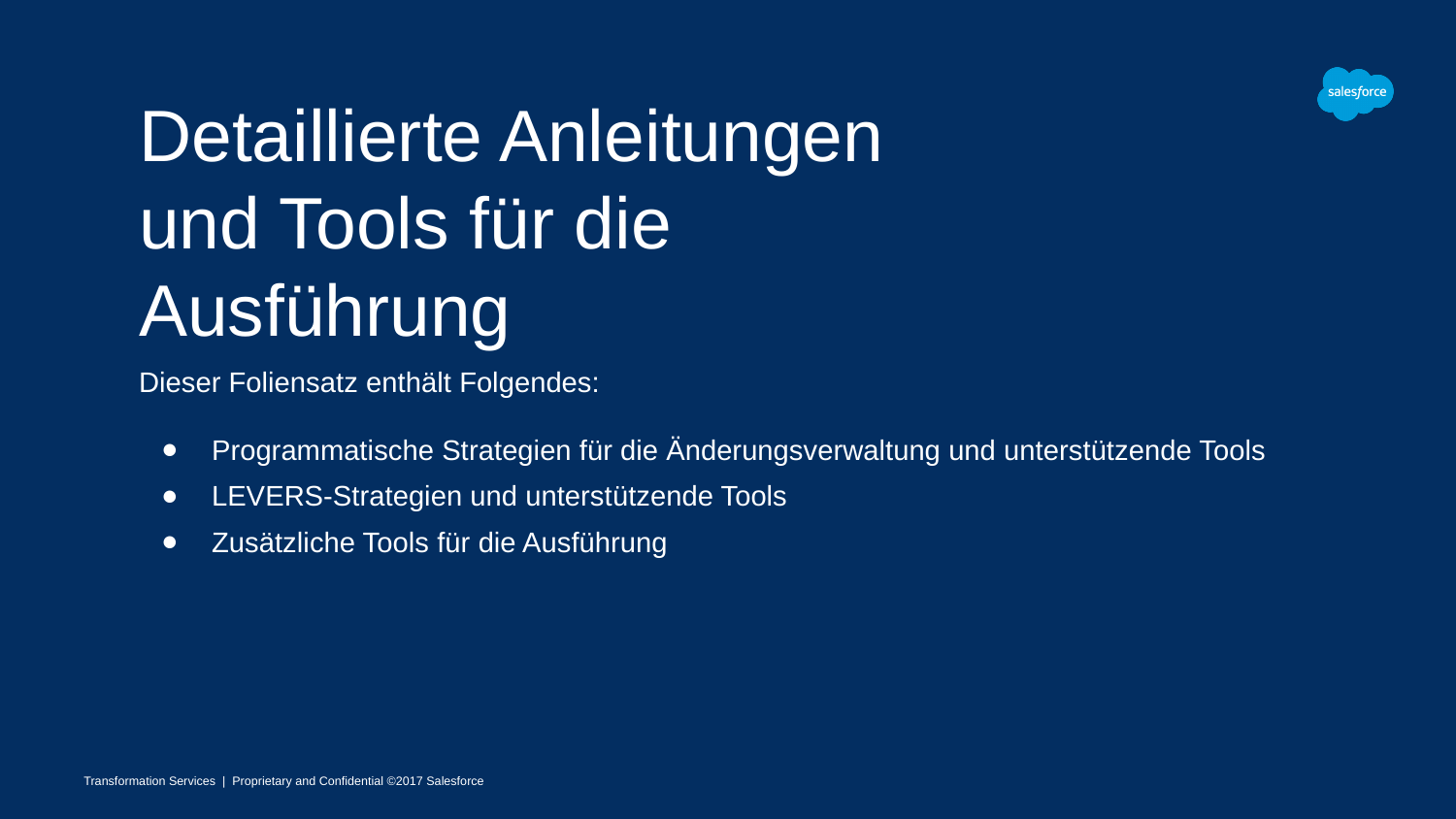

# Detaillierte Anleitungen und Tools für die Ausführung

Dieser Foliensatz enthält Folgendes:

Programmatische Strategien für die Änderungsverwaltung und unterstützende Tools
LEVERS-Strategien und unterstützende Tools
Zusätzliche Tools für die Ausführung